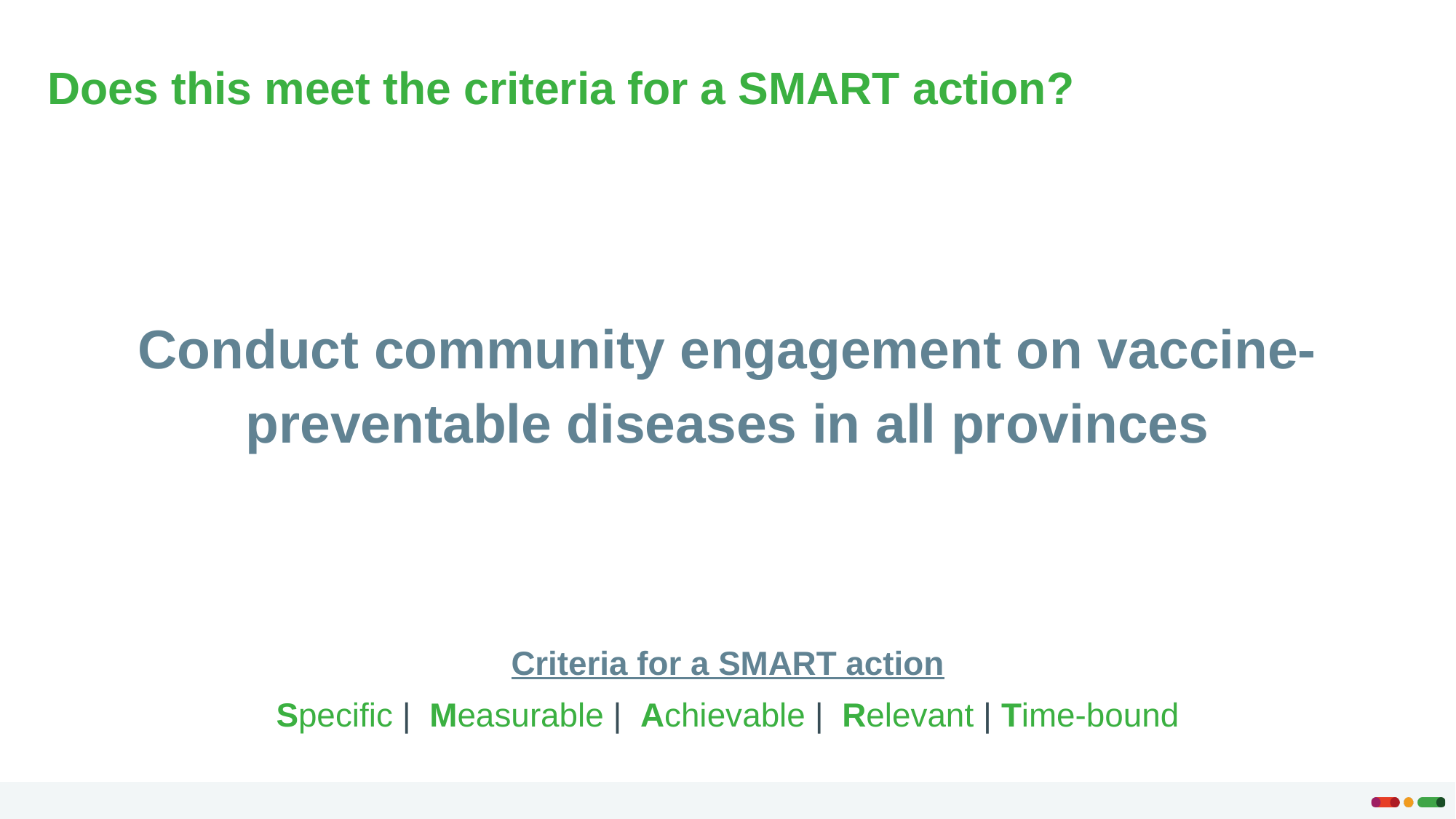

Does this meet the criteria for a SMART action?
Conduct community engagement on vaccine-preventable diseases in all provinces
Criteria for a SMART action
Specific |  Measurable |  Achievable |  Relevant | Time-bound